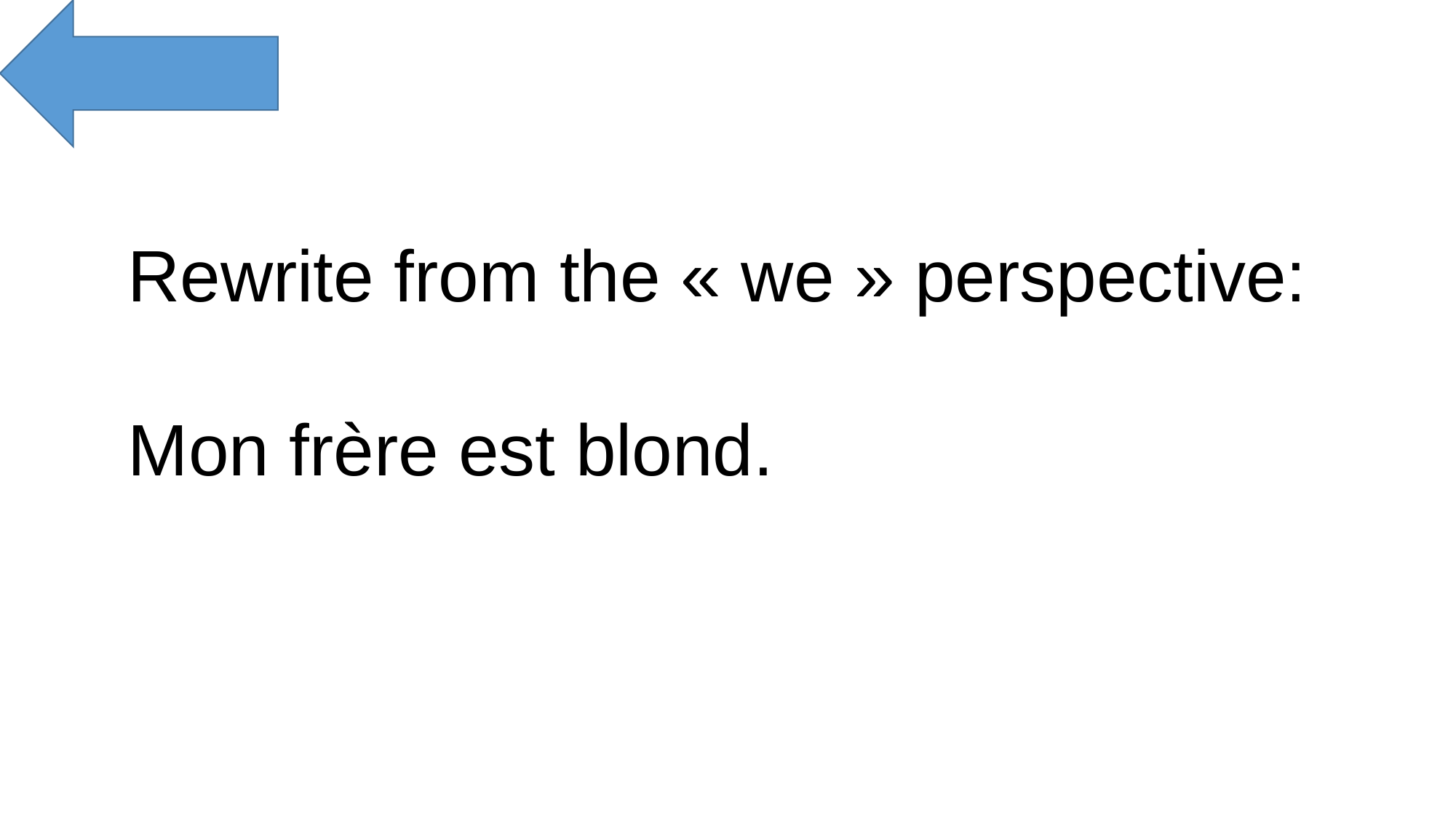

Rewrite from the « we » perspective:

Mon frère est blond.